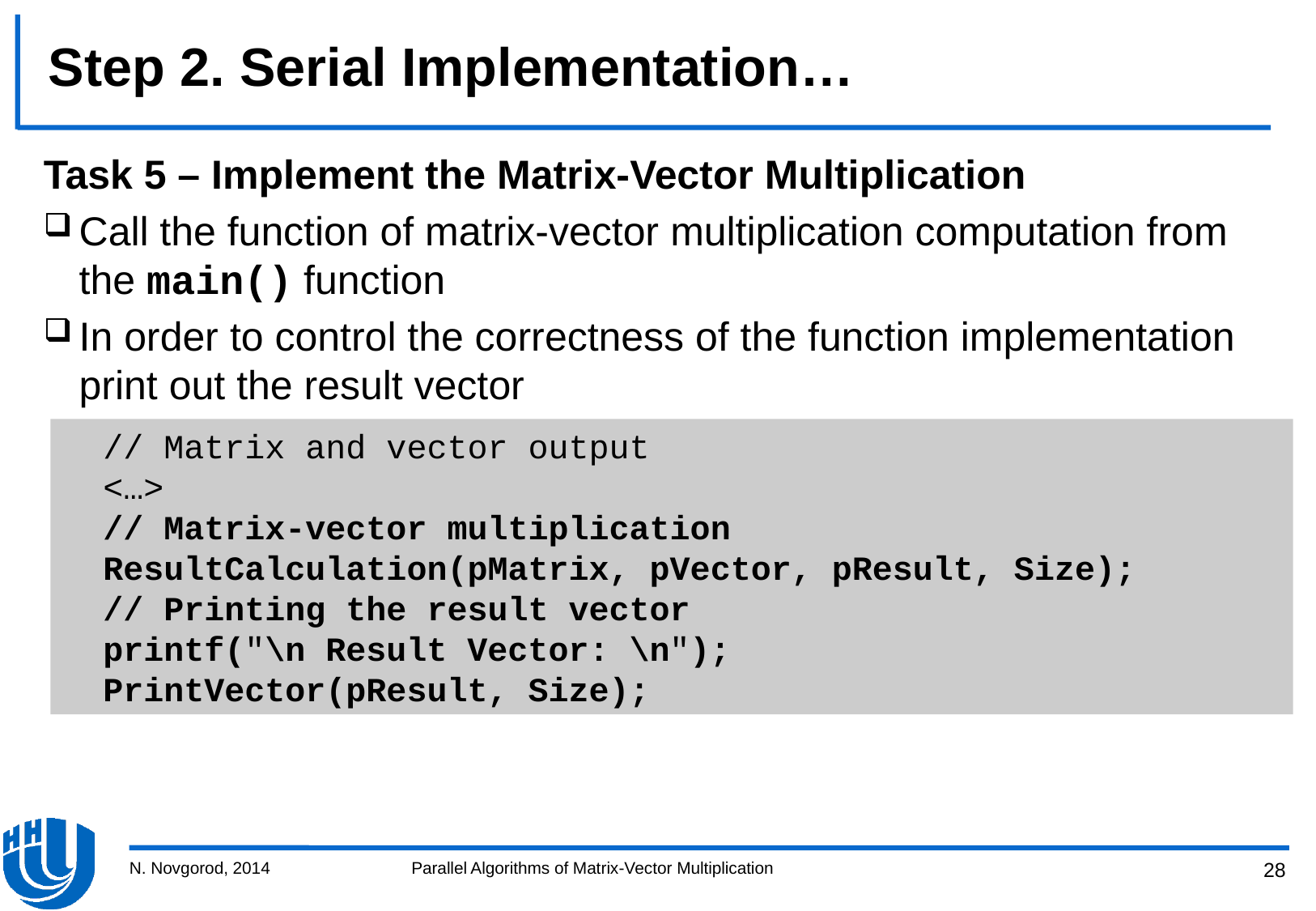

# Step 2. Serial Implementation…
Task 5 – Implement the Matrix-Vector Multiplication
Call the function of matrix-vector multiplication computation from the main() function
In order to control the correctness of the function implementation print out the result vector
  // Matrix and vector output
  <…>
  // Matrix-vector multiplication
  ResultCalculation(pMatrix, pVector, pResult, Size);
  // Printing the result vector
  printf("\n Result Vector: \n");
  PrintVector(pResult, Size);
N. Novgorod, 2014
Parallel Algorithms of Matrix-Vector Multiplication
28